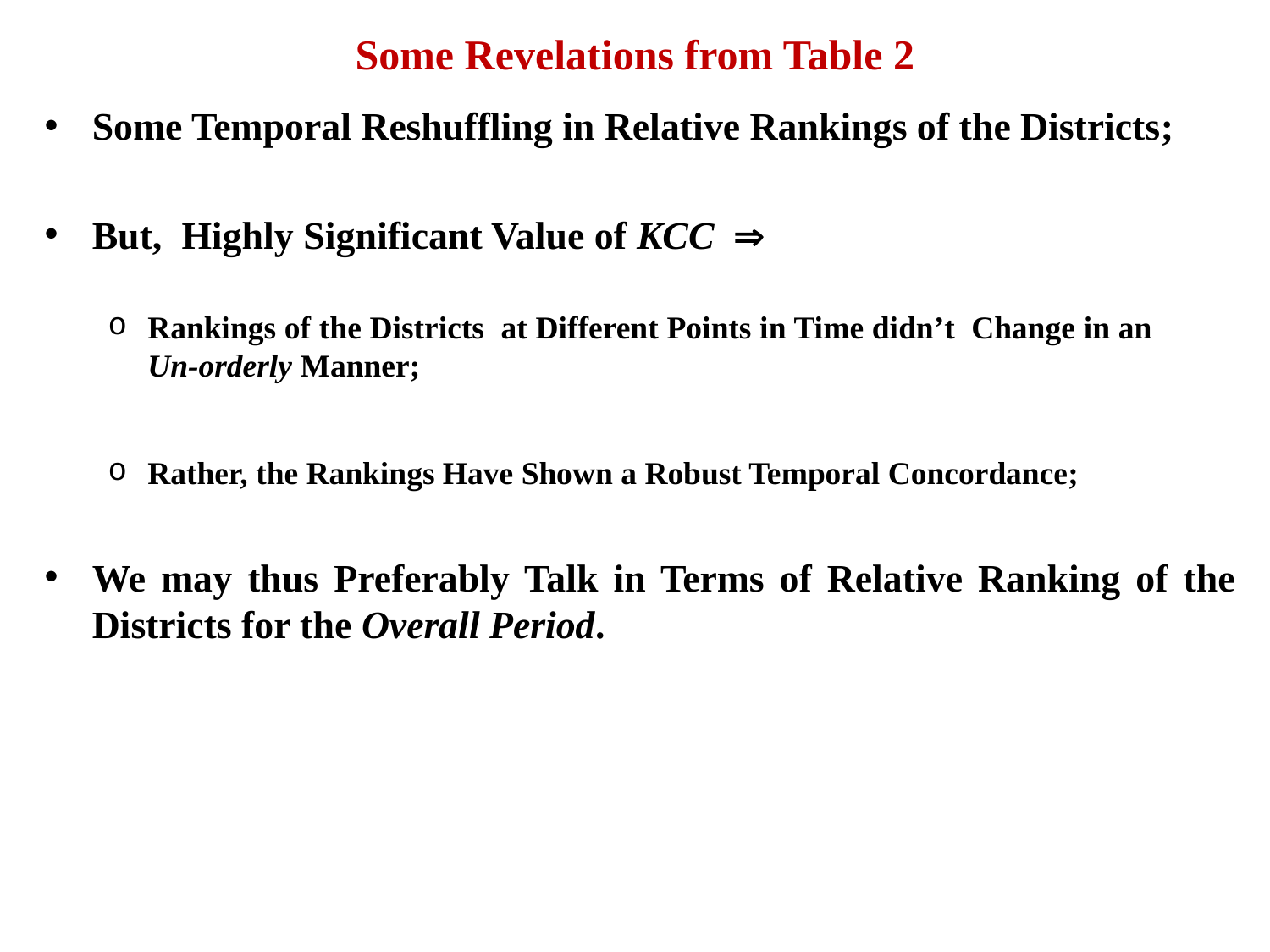

# Some Revelations from Table 2
Some Temporal Reshuffling in Relative Rankings of the Districts;

But,  Highly Significant Value of KCC  ⇒

Rankings of the Districts  at Different Points in Time didn’t  Change in an           Un-orderly Manner;

Rather, the Rankings Have Shown a Robust Temporal Concordance;

We may thus Preferably Talk in Terms of Relative Ranking of the Districts for the Overall Period.